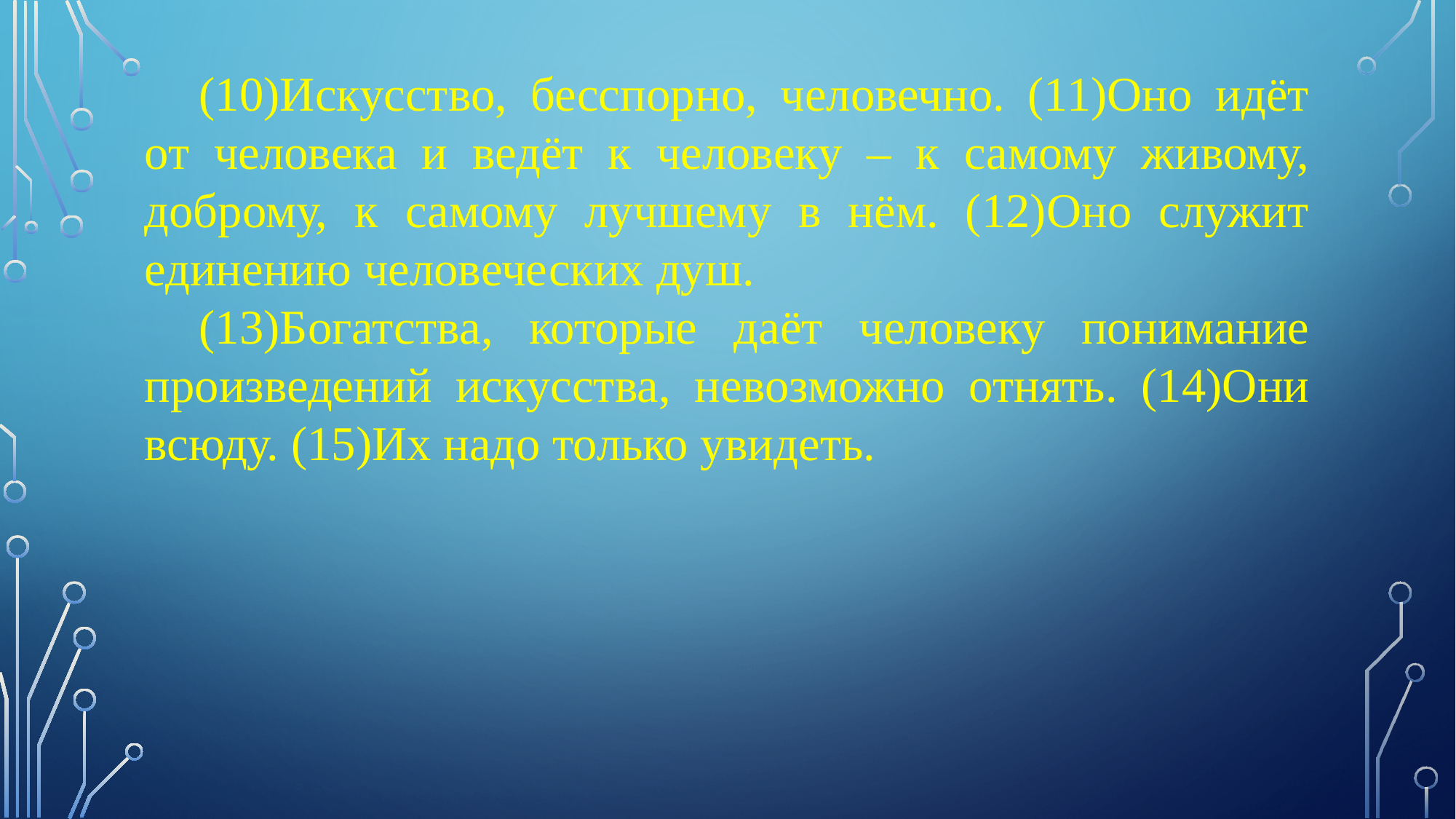

(10)Искусство, бесспорно, человечно. (11)Оно идёт от человека и ведёт к человеку – к самому живому, доброму, к самому лучшему в нём. (12)Оно служит единению человеческих душ.
(13)Богатства, которые даёт человеку понимание произведений искусства, невозможно отнять. (14)Они всюду. (15)Их надо только увидеть.